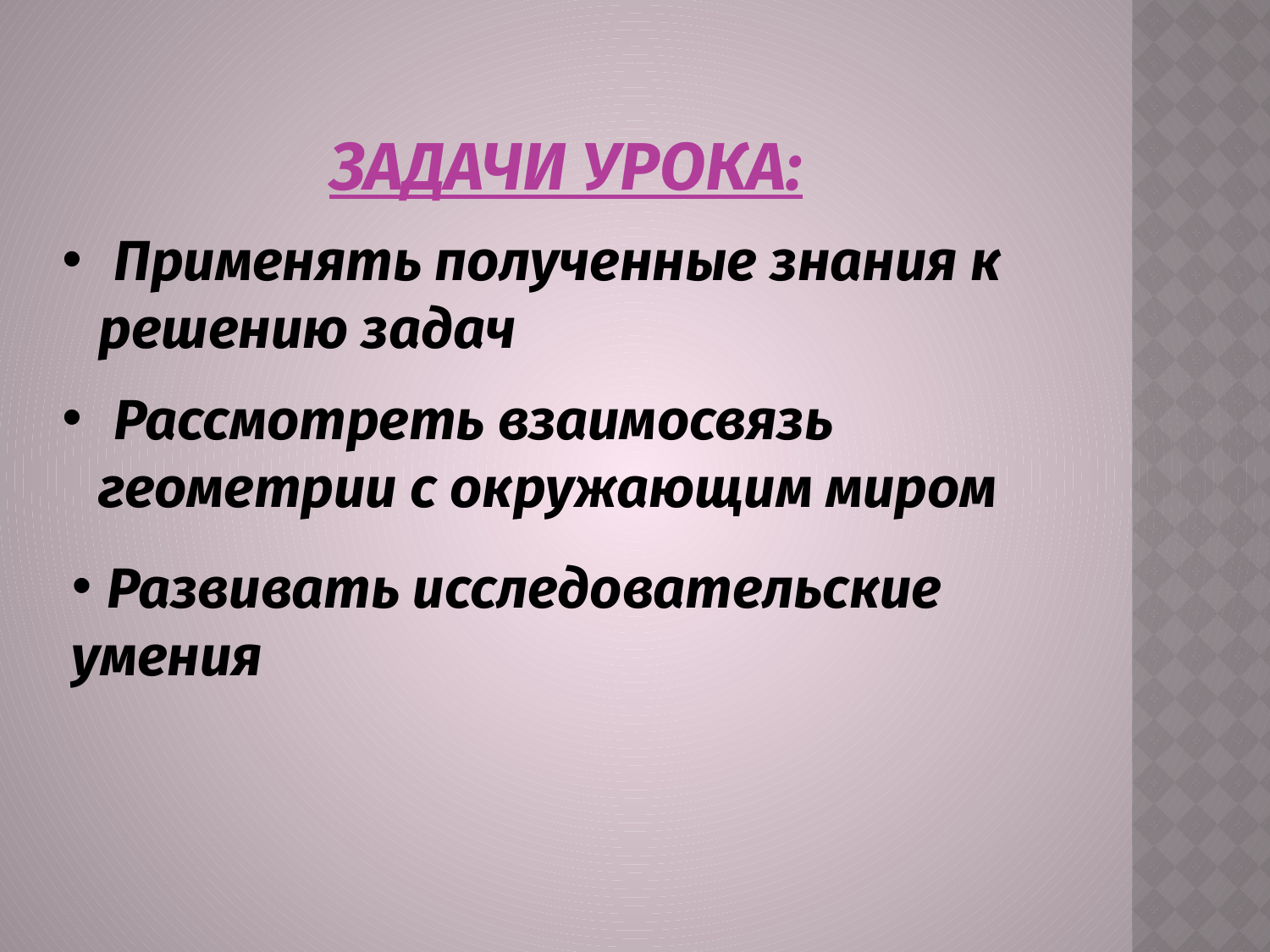

# Задачи урока:
 Применять полученные знания к решению задач
 Рассмотреть взаимосвязь геометрии с окружающим миром
 Развивать исследовательские умения